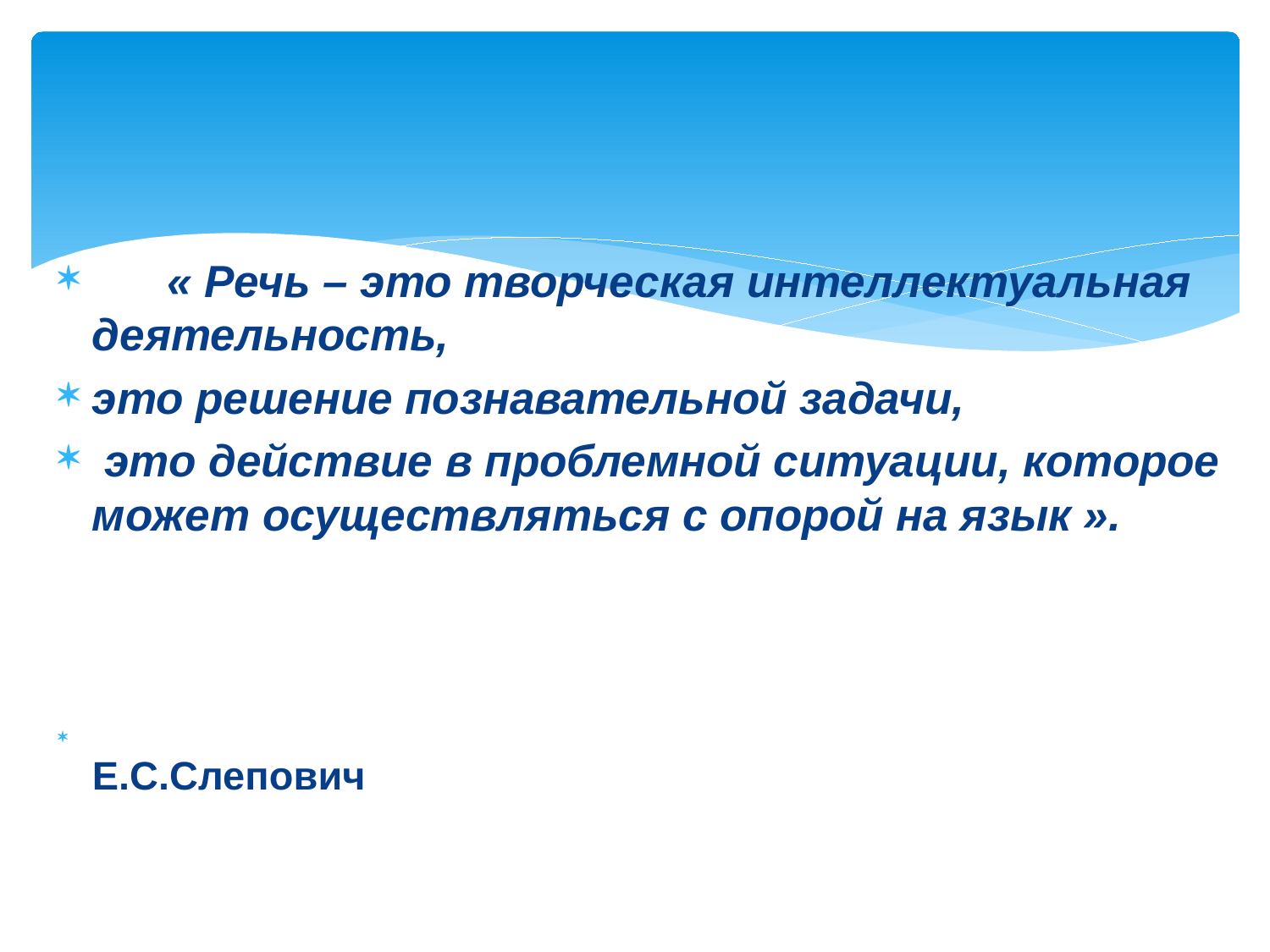

« Речь – это творческая интеллектуальная деятельность,
это решение познавательной задачи,
 это действие в проблемной ситуации, которое может осуществляться с опорой на язык ».

                                                                                                                                                   Е.С.Слепович